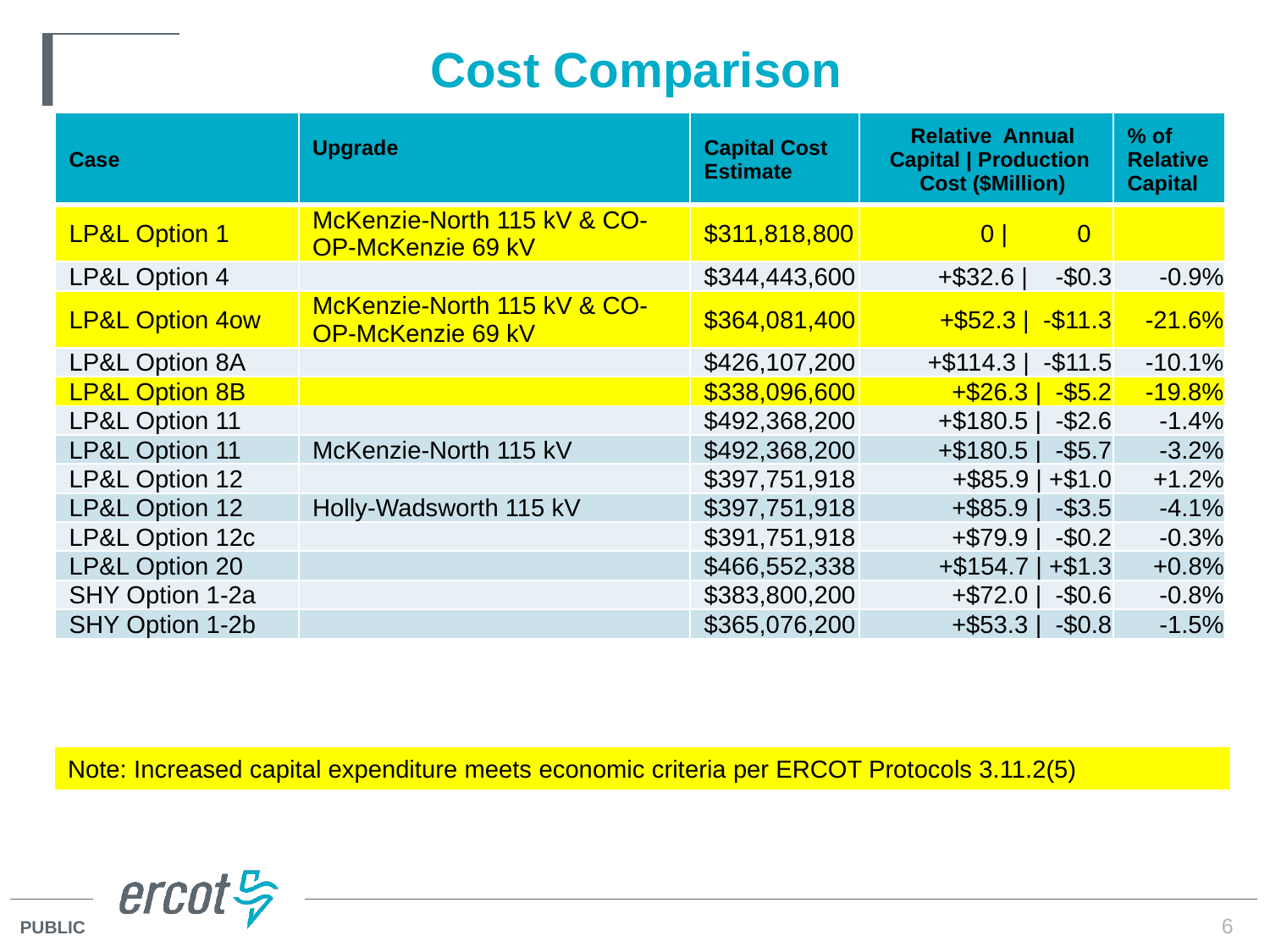

# Cost Comparison
| Case | Upgrade | Capital Cost Estimate | Relative Annual Capital | Production Cost ($Million) | % of Relative Capital |
| --- | --- | --- | --- | --- |
| LP&L Option 1 | McKenzie-North 115 kV & CO-OP-McKenzie 69 kV | $311,818,800 | 0 | 0 |  |
| LP&L Option 4 |  | $344,443,600 | +$32.6 | -$0.3 | -0.9% |
| LP&L Option 4ow | McKenzie-North 115 kV & CO-OP-McKenzie 69 kV | $364,081,400 | +$52.3 | -$11.3 | -21.6% |
| LP&L Option 8A |  | $426,107,200 | +$114.3 | -$11.5 | -10.1% |
| LP&L Option 8B |  | $338,096,600 | +$26.3 | -$5.2 | -19.8% |
| LP&L Option 11 |  | $492,368,200 | +$180.5 | -$2.6 | -1.4% |
| LP&L Option 11 | McKenzie-North 115 kV | $492,368,200 | +$180.5 | -$5.7 | -3.2% |
| LP&L Option 12 |  | $397,751,918 | +$85.9 | +$1.0 | +1.2% |
| LP&L Option 12 | Holly-Wadsworth 115 kV | $397,751,918 | +$85.9 | -$3.5 | -4.1% |
| LP&L Option 12c |  | $391,751,918 | +$79.9 | -$0.2 | -0.3% |
| LP&L Option 20 |  | $466,552,338 | +$154.7 | +$1.3 | +0.8% |
| SHY Option 1-2a |  | $383,800,200 | +$72.0 | -$0.6 | -0.8% |
| SHY Option 1-2b |  | $365,076,200 | +$53.3 | -$0.8 | -1.5% |
Note: Increased capital expenditure meets economic criteria per ERCOT Protocols 3.11.2(5)
6